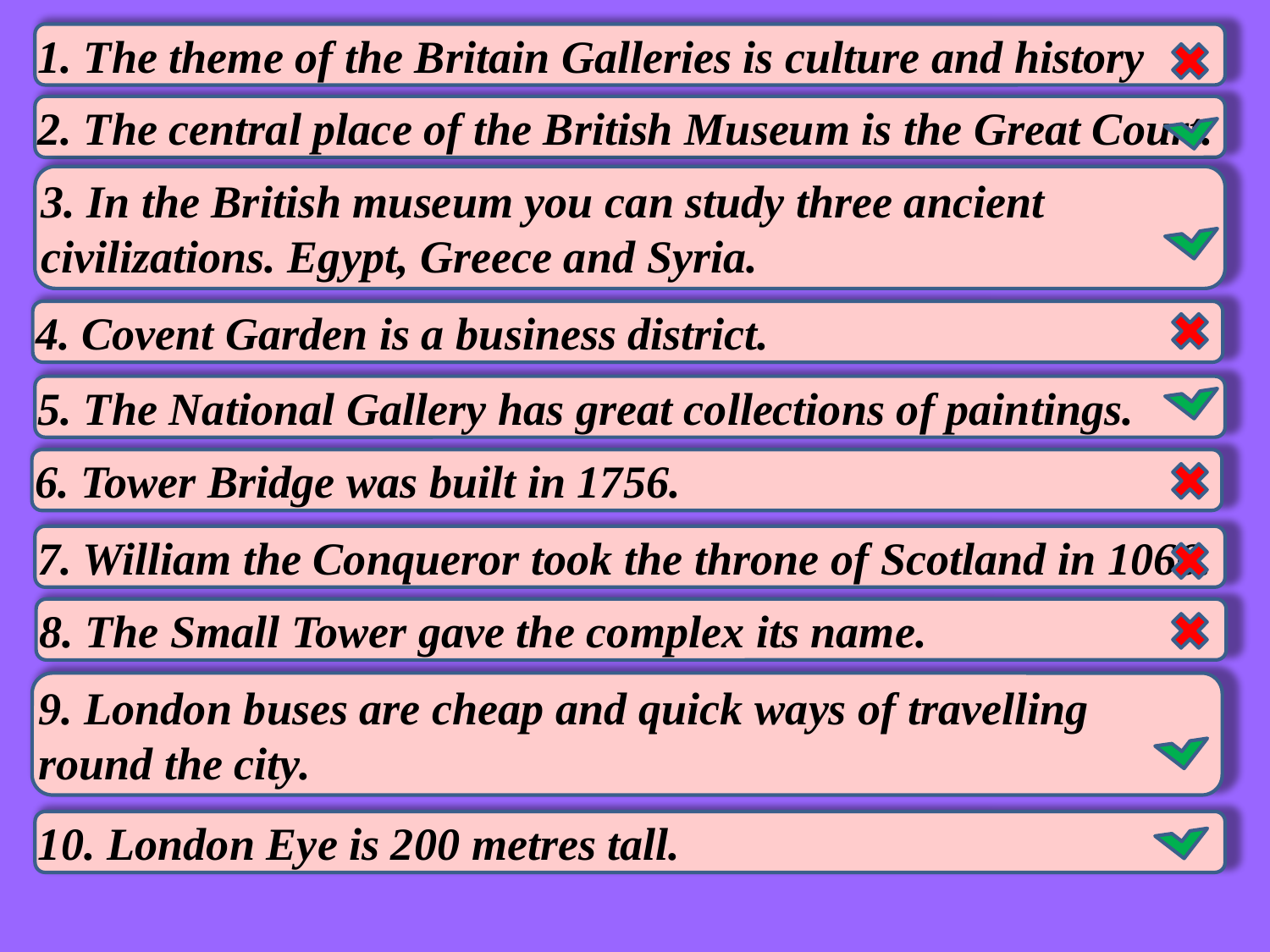

1. The theme of the Britain Galleries is culture and history

2. The central place of the British Museum is the Great Court.

3. In the British museum you can study three ancient civilizations. Egypt, Greece and Syria.

4. Covent Garden is a business district.

5. The National Gallery has great collections of paintings.
6. Tower Bridge was built in 1756.

7. William the Conqueror took the throne of Scotland in 1066.

8. The Small Tower gave the complex its name.

9. London buses are cheap and quick ways of travelling round the city.

10. London Eye is 200 metres tall.